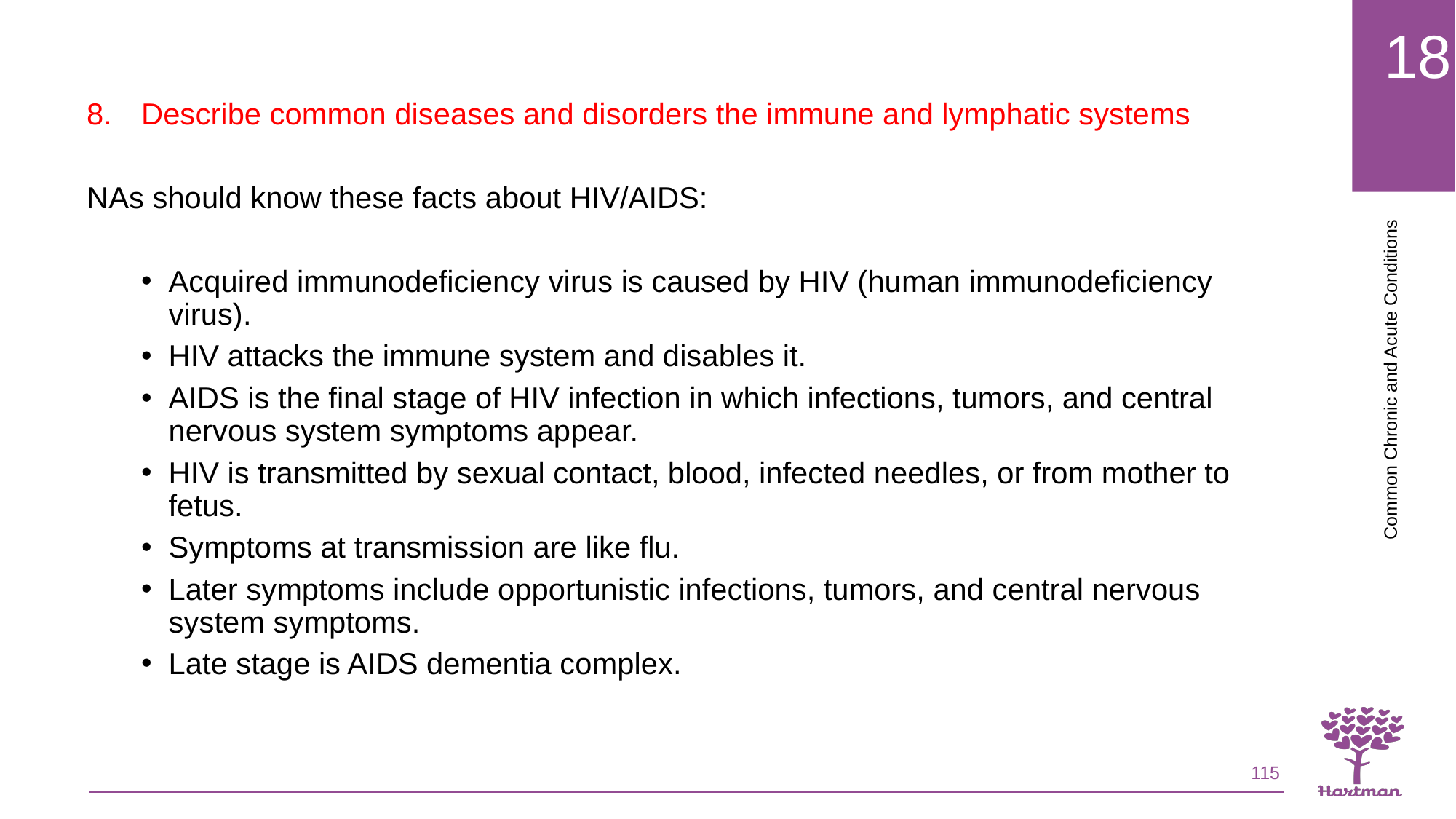

Describe common diseases and disorders the immune and lymphatic systems

NAs should know these facts about HIV/AIDS:

Acquired immunodeficiency virus is caused by HIV (human immunodeficiency virus).
HIV attacks the immune system and disables it.
AIDS is the final stage of HIV infection in which infections, tumors, and central nervous system symptoms appear.
HIV is transmitted by sexual contact, blood, infected needles, or from mother to fetus.
Symptoms at transmission are like flu.
Later symptoms include opportunistic infections, tumors, and central nervous system symptoms.
Late stage is AIDS dementia complex.

115